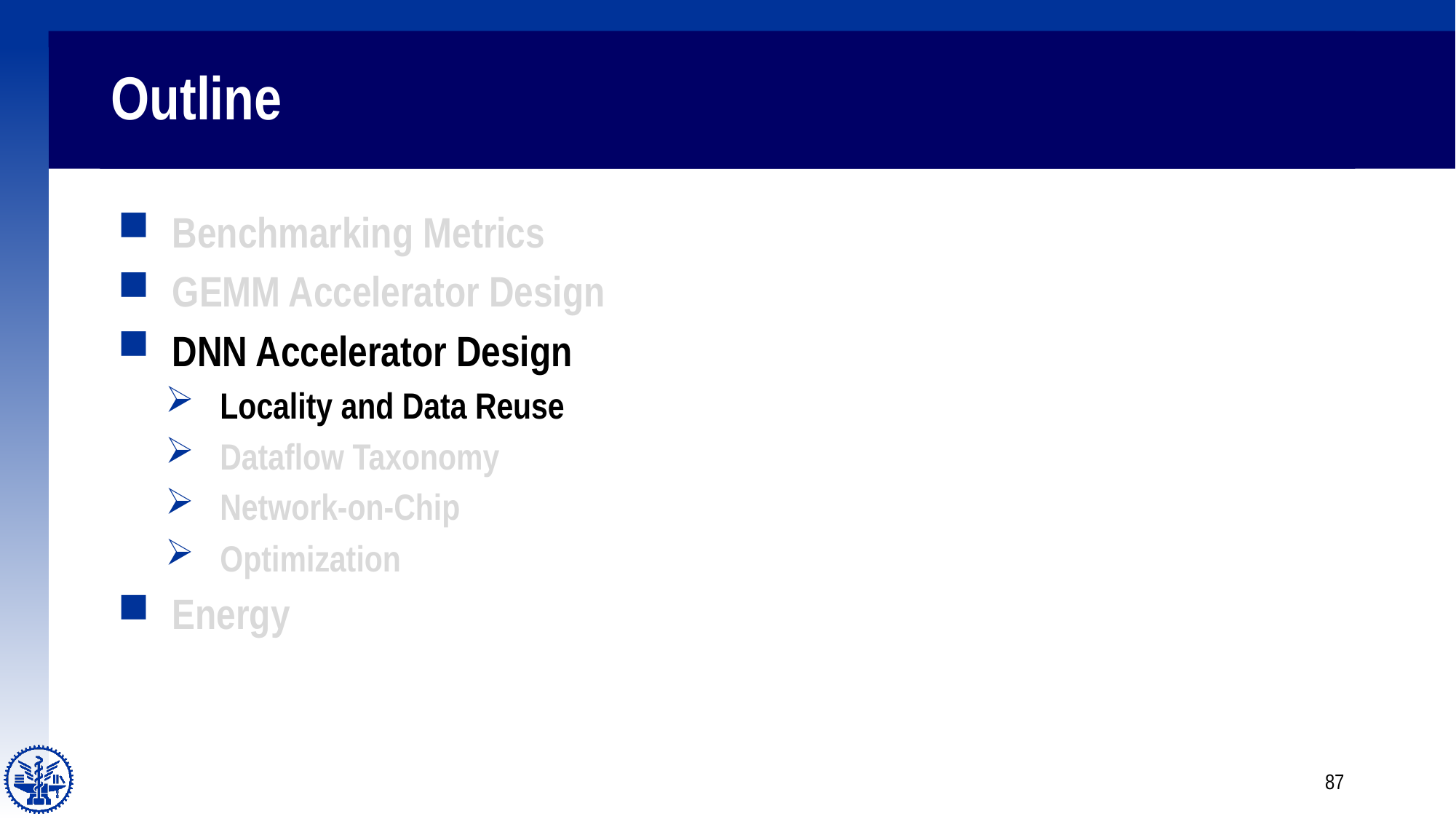

# Outline
Benchmarking Metrics
GEMM Accelerator Design
DNN Accelerator Design
Locality and Data Reuse
Dataflow Taxonomy
Network-on-Chip
Optimization
Energy
87